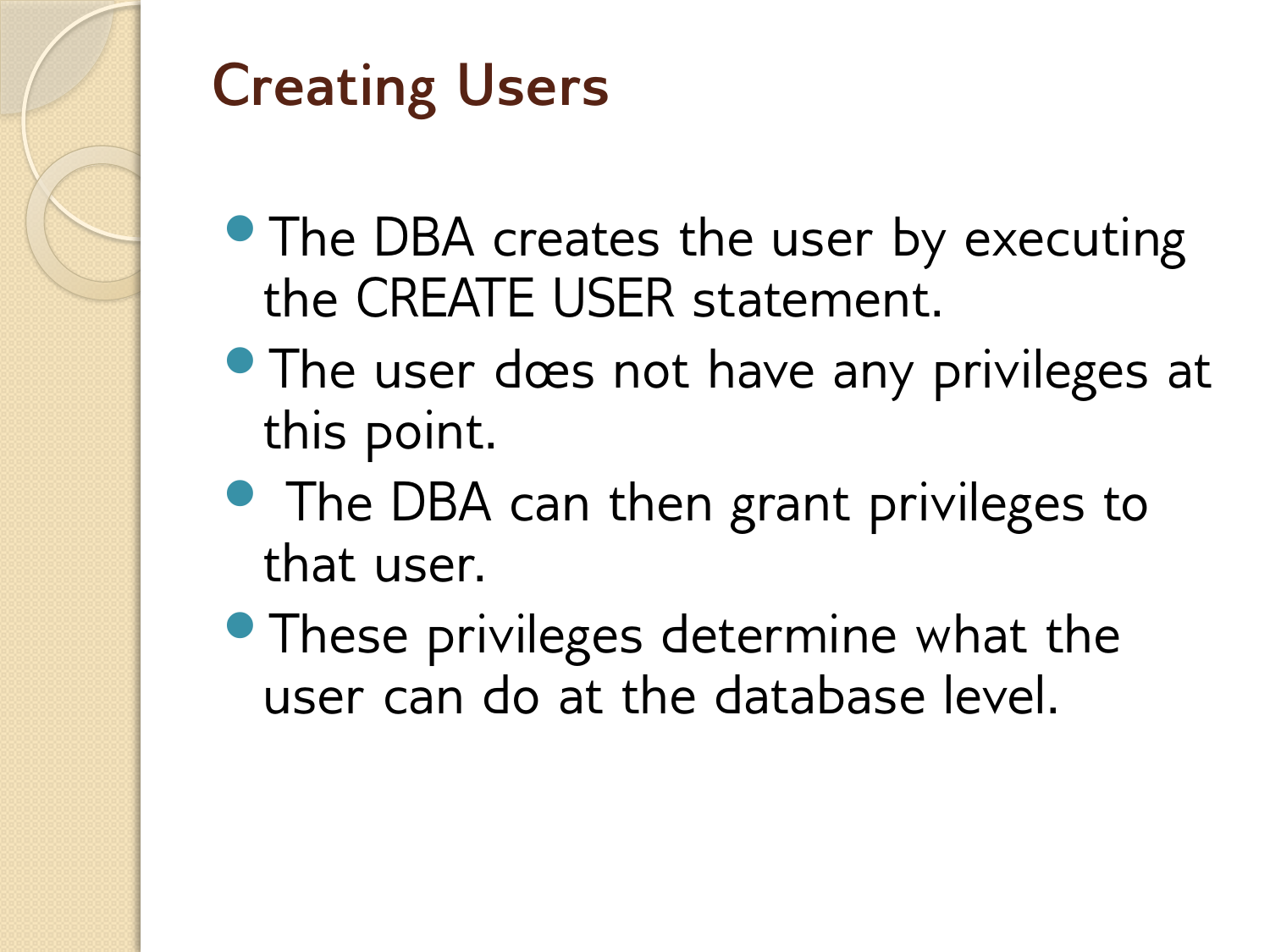

# Creating Users
The DBA creates the user by executing the CREATE USER statement.
The user does not have any privileges at this point.
 The DBA can then grant privileges to that user.
These privileges determine what the
user can do at the database level.